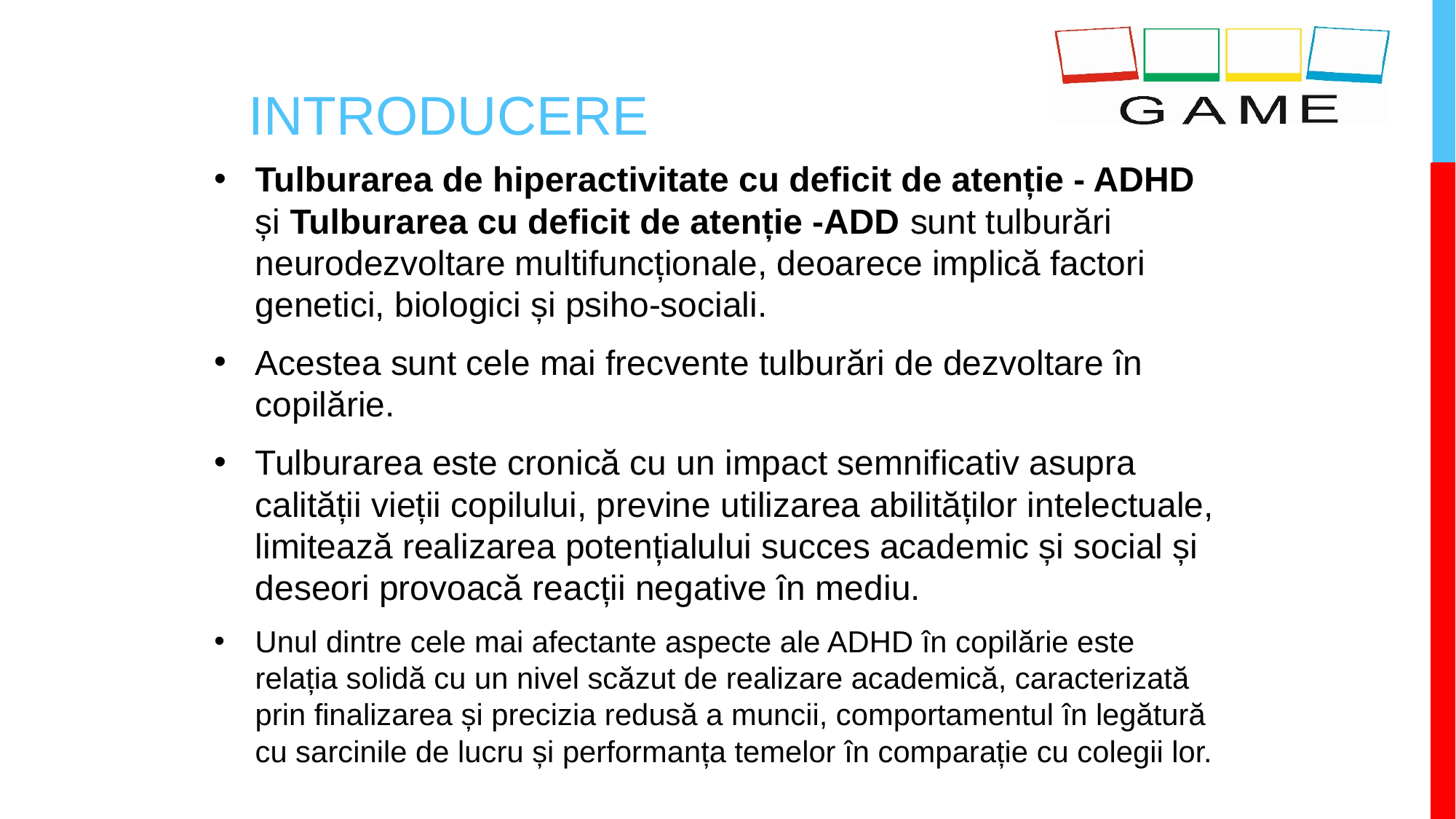

# INTRODUCERE
Tulburarea de hiperactivitate cu deficit de atenție - ADHD și Tulburarea cu deficit de atenție -ADD sunt tulburări neurodezvoltare multifuncționale, deoarece implică factori genetici, biologici și psiho-sociali.
Acestea sunt cele mai frecvente tulburări de dezvoltare în copilărie.
Tulburarea este cronică cu un impact semnificativ asupra calității vieții copilului, previne utilizarea abilităților intelectuale, limitează realizarea potențialului succes academic și social și deseori provoacă reacții negative în mediu.
Unul dintre cele mai afectante aspecte ale ADHD în copilărie este relația solidă cu un nivel scăzut de realizare academică, caracterizată prin finalizarea și precizia redusă a muncii, comportamentul în legătură cu sarcinile de lucru și performanța temelor în comparație cu colegii lor.